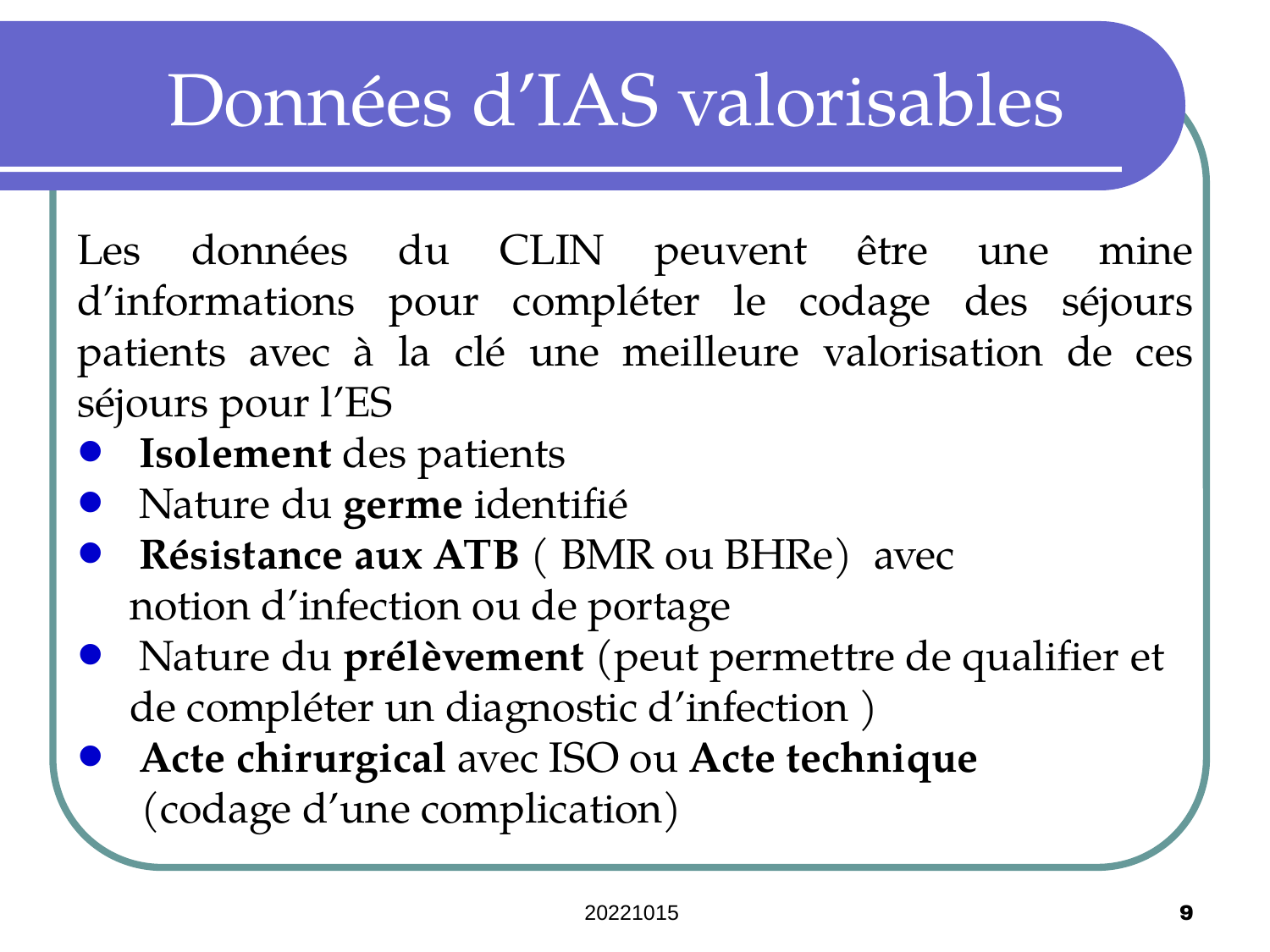

# Données d’IAS valorisables
Les données du CLIN peuvent être une mine d’informations pour compléter le codage des séjours patients avec à la clé une meilleure valorisation de ces séjours pour l’ES
   Isolement des patients
   Nature du germe identifié
   Résistance aux ATB ( BMR ou BHRe)  avec
     notion d’infection ou de portage
   Nature du prélèvement (peut permettre de qualifier et
     de compléter un diagnostic d’infection )
   Acte chirurgical avec ISO ou Acte technique
      (codage d’une complication)

20221015
9